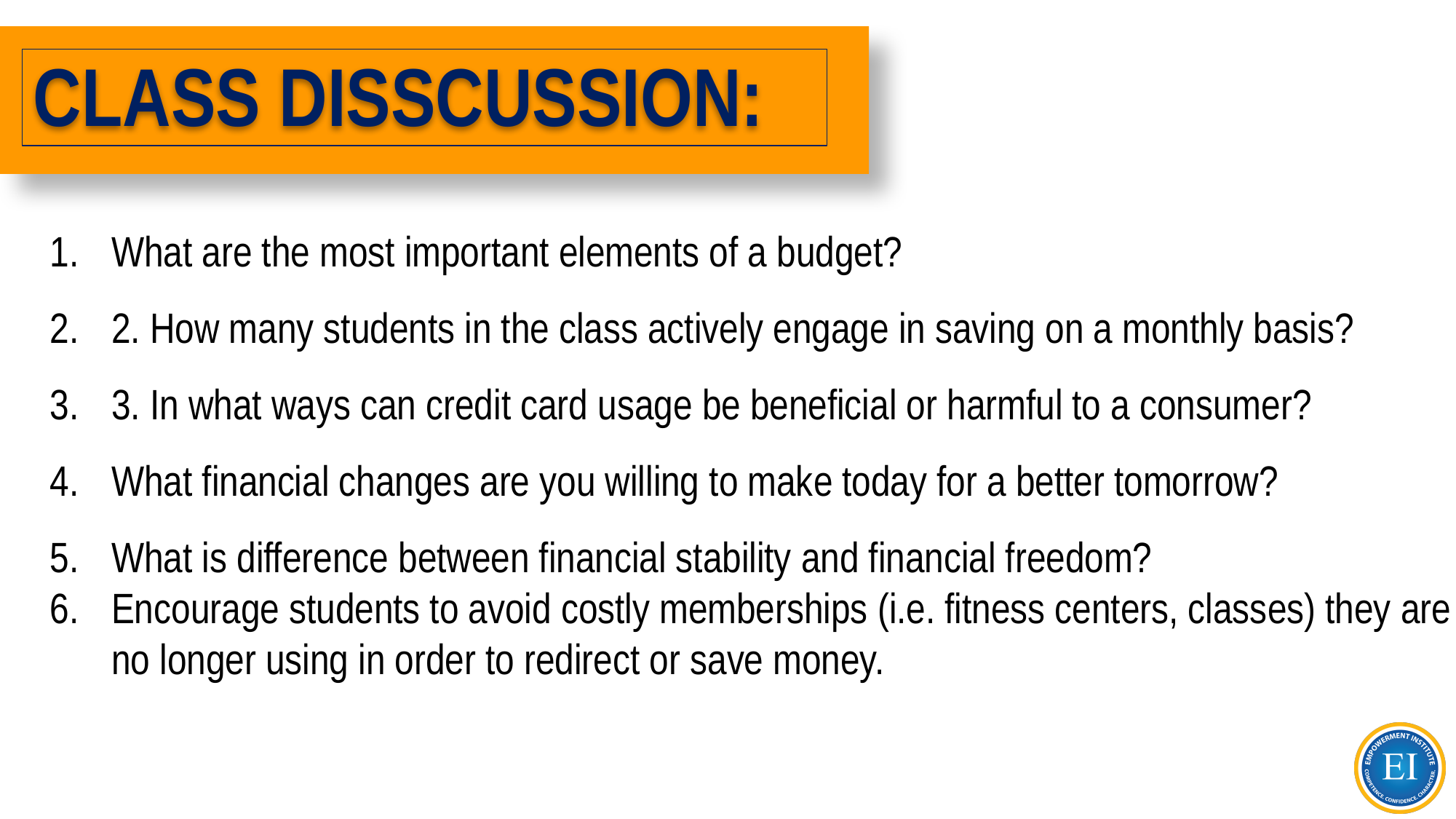

# CLASS DISSCUSSION:

What are the most important elements of a budget?
2. How many students in the class actively engage in saving on a monthly basis?
3. In what ways can credit card usage be beneficial or harmful to a consumer?
What financial changes are you willing to make today for a better tomorrow?
What is difference between financial stability and financial freedom?
Encourage students to avoid costly memberships (i.e. fitness centers, classes) they are no longer using in order to redirect or save money.